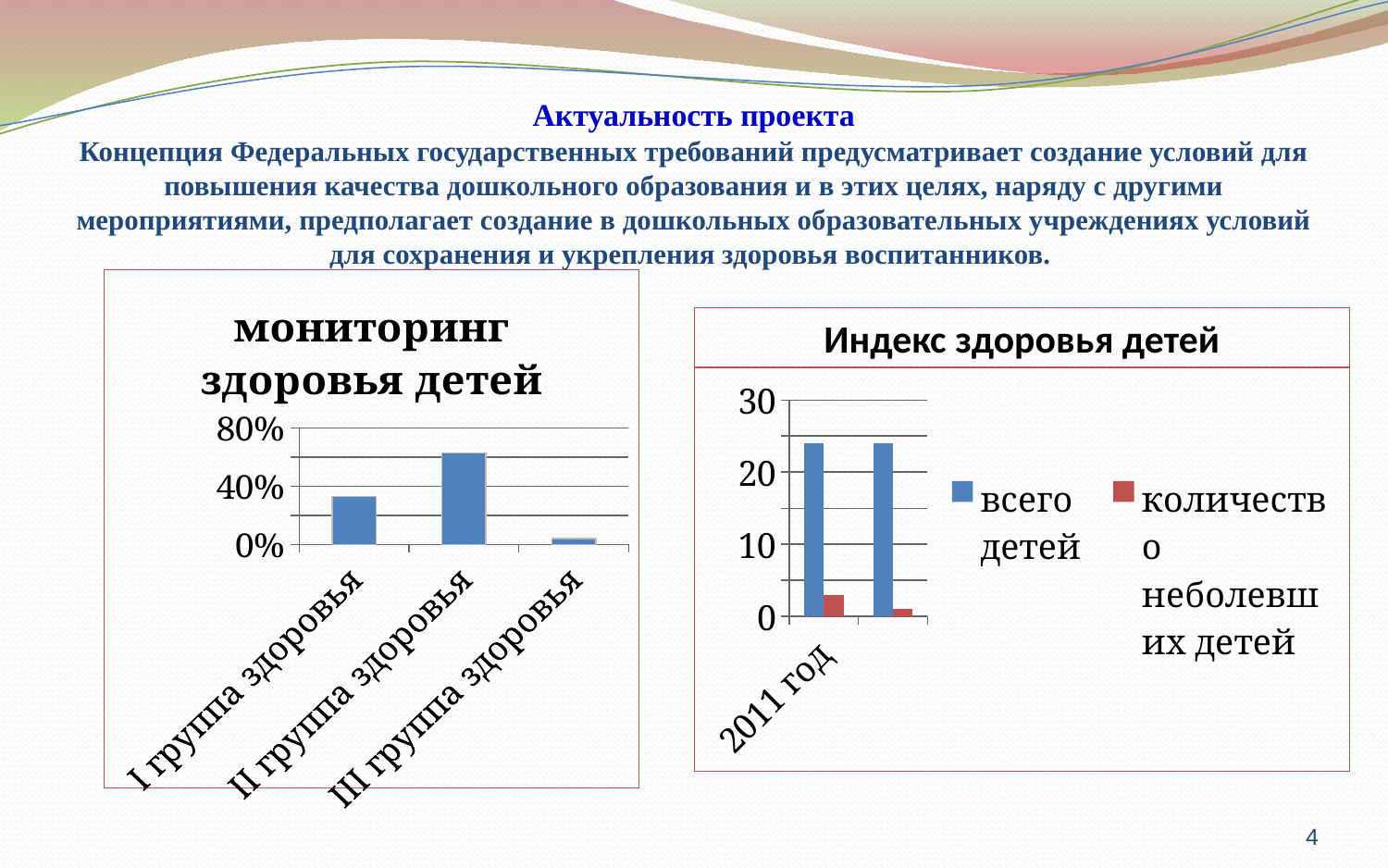

# Актуальность проекта Концепция Федеральных государственных требований предусматривает создание условий для повышения качества дошкольного образования и в этих целях, наряду с другими мероприятиями, предполагает создание в дошкольных образовательных учреждениях условий для сохранения и укрепления здоровья воспитанников.

### Chart:

| Category | мониторинг здоровья детей |
|---|---|
| I группа здоровья | 0.3300000000000011 |
| II группа здоровья | 0.630000000000002 |
| III группа здоровья | 0.04000000000000011 |
Индекс здоровья детей

### Chart

| Category | всего детей  | количество неболевших детей |
|---|---|---|
| 2011 год | 24.0 | 3.0 |
| 2012 год | 24.0 | 1.0 |
4